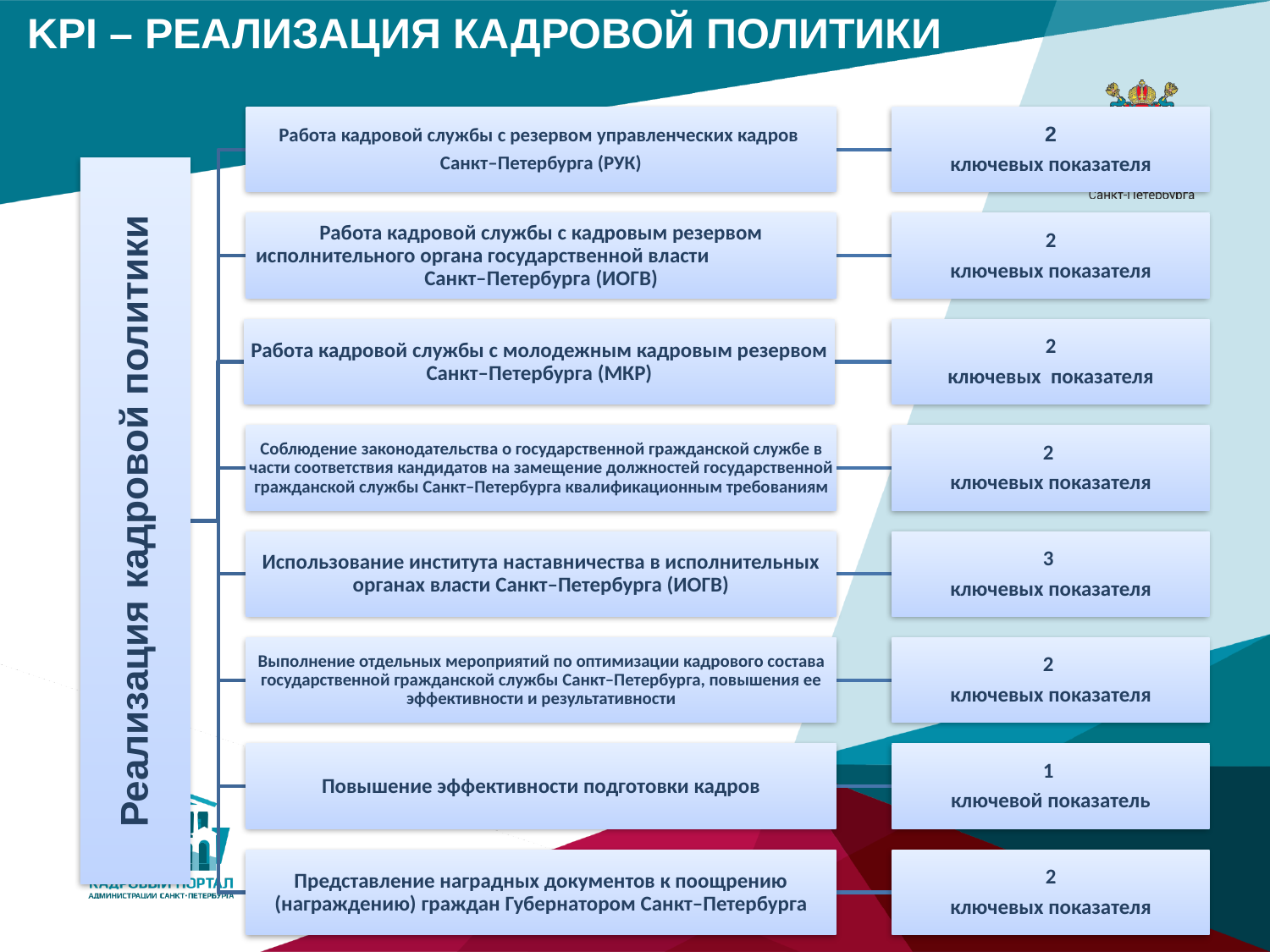

KPI – РЕАЛИЗАЦИЯ КАДРОВОЙ ПОЛИТИКИ

Реализация кадровой политики
Работа кадровой службы с резервом управленческих кадров
Санкт–Петербурга (РУК)
2
ключевых показателя
Работа кадровой службы с кадровым резервом исполнительного органа государственной власти                         Санкт–Петербурга (ИОГВ)
2
ключевых показателя
Работа кадровой службы с молодежным кадровым резервом Санкт–Петербурга (МКР)
2
ключевых  показателя
Соблюдение законодательства о государственной гражданской службе в части соответствия кандидатов на замещение должностей государственной гражданской службы Санкт–Петербурга квалификационным требованиям
2
ключевых показателя
Использование института наставничества в исполнительных органах власти Санкт–Петербурга (ИОГВ)
3
ключевых показателя
Выполнение отдельных мероприятий по оптимизации кадрового состава государственной гражданской службы Санкт–Петербурга, повышения ее эффективности и результативности
2
ключевых показателя
Повышение эффективности подготовки кадров
1
ключевой показатель
Представление наградных документов к поощрению (награждению) граждан Губернатором Санкт–Петербурга
2
ключевых показателя